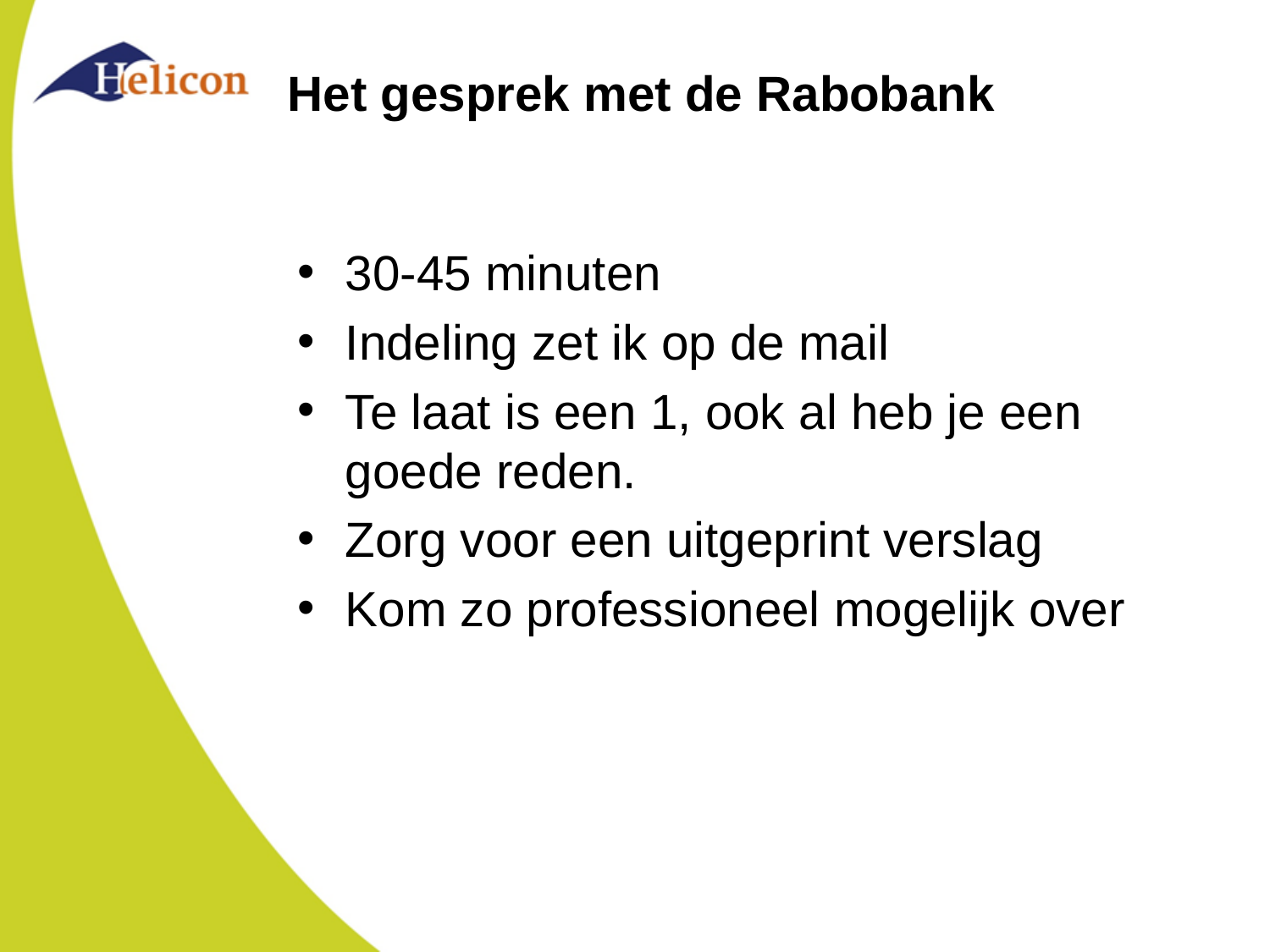

# Het gesprek met de Rabobank

30-45 minuten
Indeling zet ik op de mail
Te laat is een 1, ook al heb je een goede reden.
Zorg voor een uitgeprint verslag
Kom zo professioneel mogelijk over